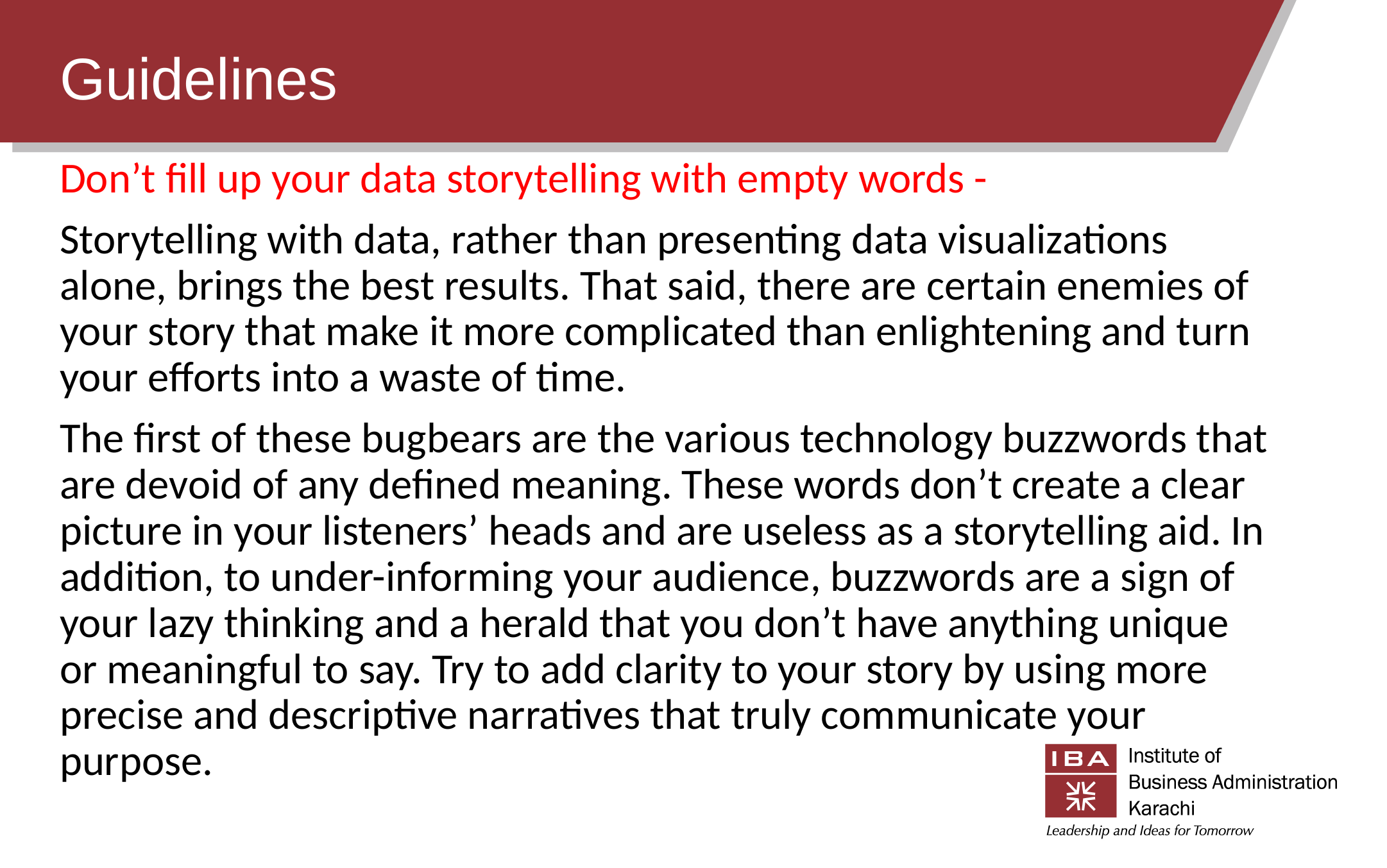

# Guidelines
Don’t fill up your data storytelling with empty words -
Storytelling with data, rather than presenting data visualizations alone, brings the best results. That said, there are certain enemies of your story that make it more complicated than enlightening and turn your efforts into a waste of time.
The first of these bugbears are the various technology buzzwords that are devoid of any defined meaning. These words don’t create a clear picture in your listeners’ heads and are useless as a storytelling aid. In addition, to under-informing your audience, buzzwords are a sign of your lazy thinking and a herald that you don’t have anything unique or meaningful to say. Try to add clarity to your story by using more precise and descriptive narratives that truly communicate your purpose.